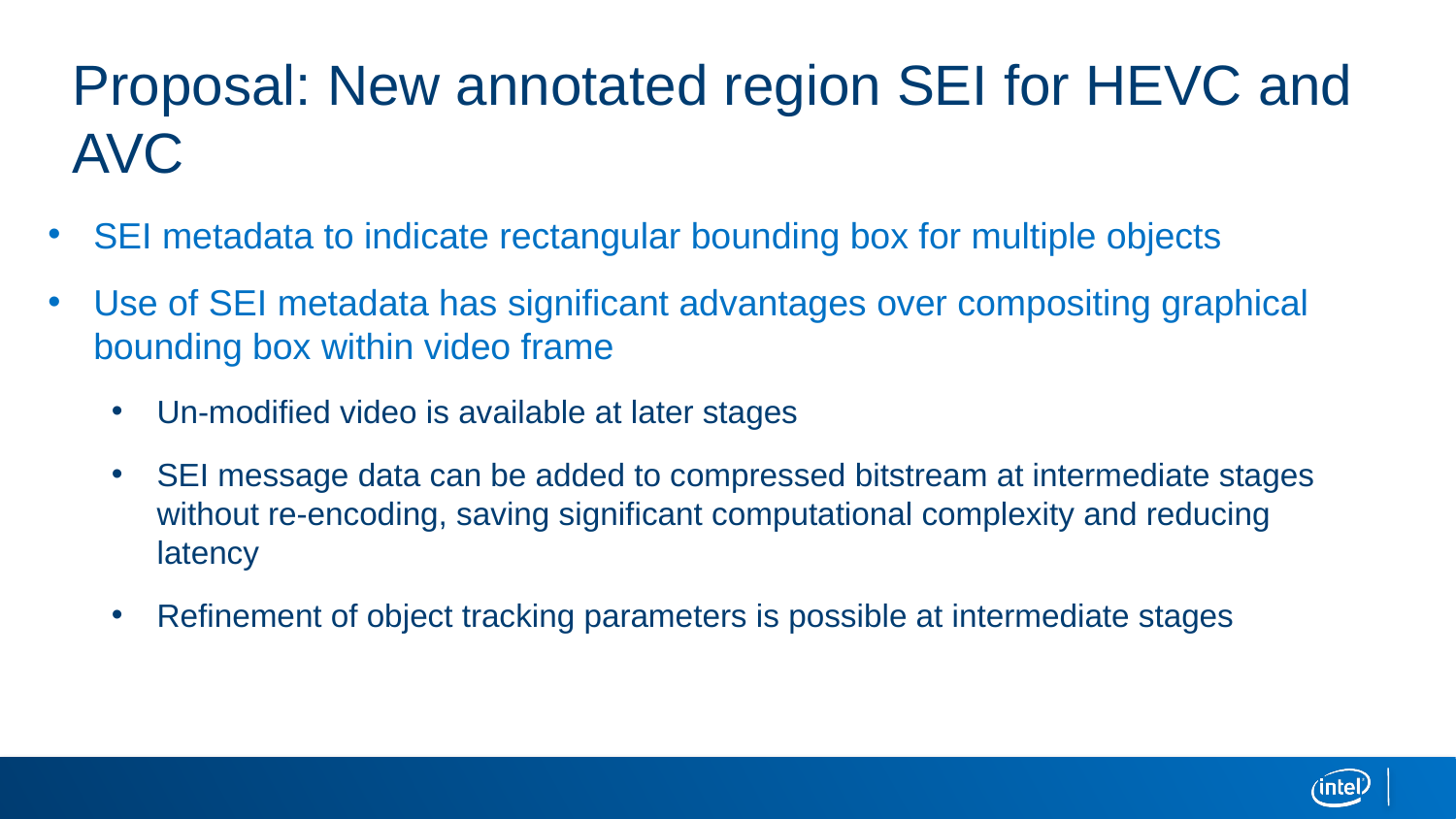

# Proposal: New annotated region SEI for HEVC and AVC
SEI metadata to indicate rectangular bounding box for multiple objects
Use of SEI metadata has significant advantages over compositing graphical bounding box within video frame
Un-modified video is available at later stages
SEI message data can be added to compressed bitstream at intermediate stages without re-encoding, saving significant computational complexity and reducing latency
Refinement of object tracking parameters is possible at intermediate stages